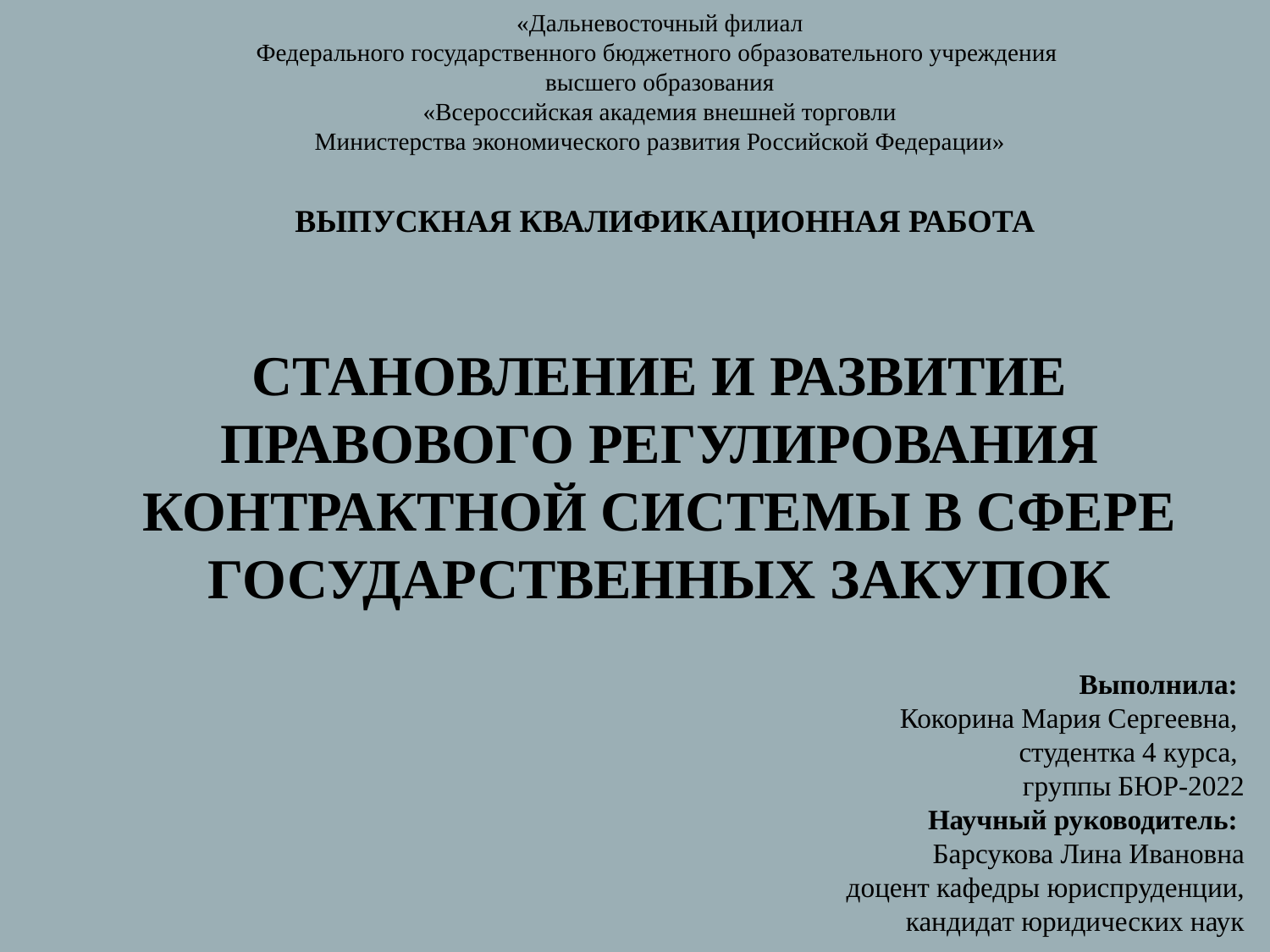

«Дальневосточный филиал
Федерального государственного бюджетного образовательного учреждения
высшего образования
«Всероссийская академия внешней торговли
Министерства экономического развития Российской Федерации»
ВЫПУСКНАЯ КВАЛИФИКАЦИОННАЯ РАБОТА
СТАНОВЛЕНИЕ И РАЗВИТИЕ ПРАВОВОГО РЕГУЛИРОВАНИЯ КОНТРАКТНОЙ СИСТЕМЫ В СФЕРЕ ГОСУДАРСТВЕННЫХ ЗАКУПОК
Выполнила:
Кокорина Мария Сергеевна,
студентка 4 курса,
группы БЮР-2022
Научный руководитель:
Барсукова Лина Ивановна
доцент кафедры юриспруденции,
кандидат юридических наук